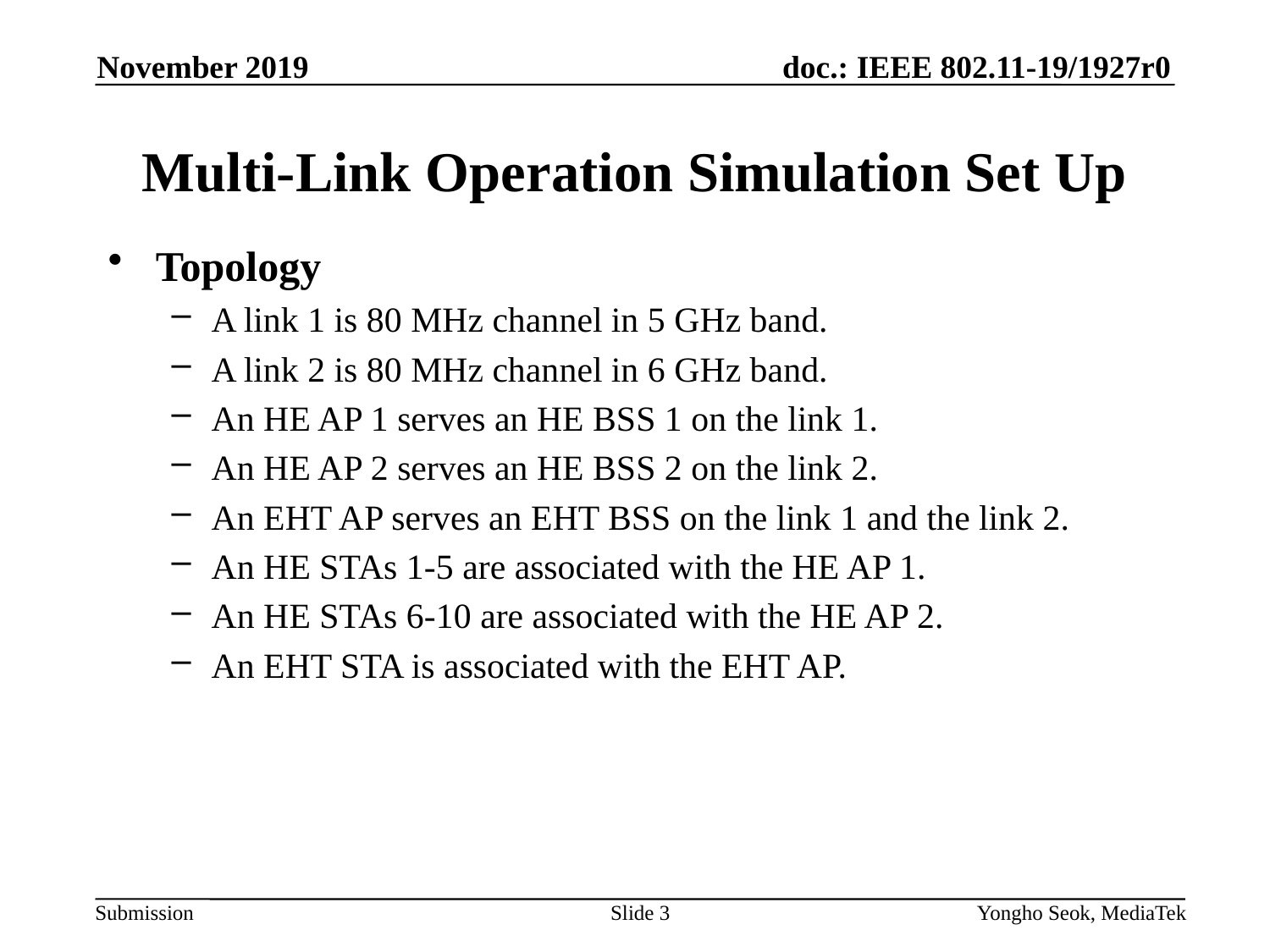

November 2019
# Multi-Link Operation Simulation Set Up
Topology
A link 1 is 80 MHz channel in 5 GHz band.
A link 2 is 80 MHz channel in 6 GHz band.
An HE AP 1 serves an HE BSS 1 on the link 1.
An HE AP 2 serves an HE BSS 2 on the link 2.
An EHT AP serves an EHT BSS on the link 1 and the link 2.
An HE STAs 1-5 are associated with the HE AP 1.
An HE STAs 6-10 are associated with the HE AP 2.
An EHT STA is associated with the EHT AP.

Slide 3
Yongho Seok, MediaTek